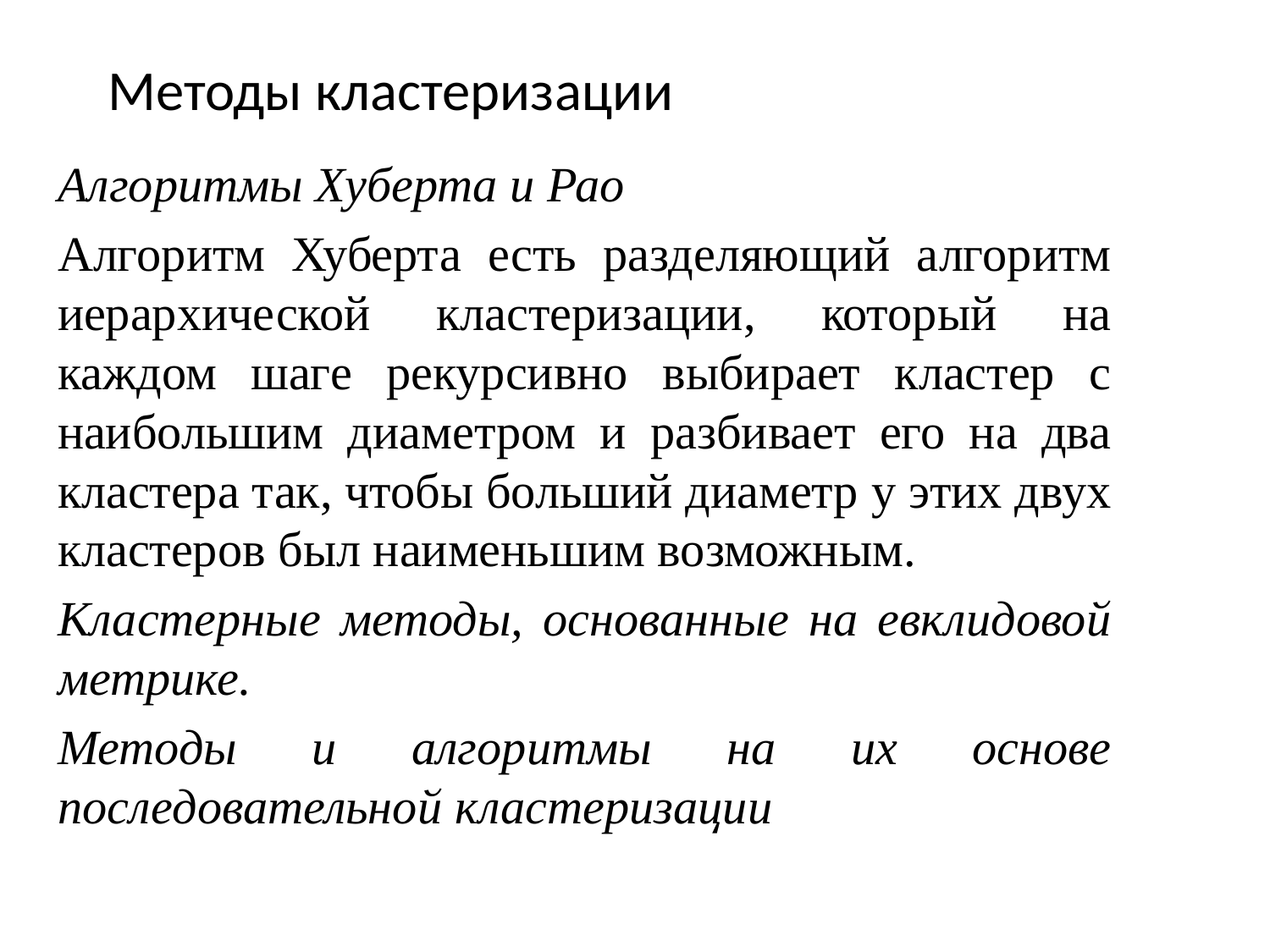

# Методы кластеризации
Алгоритмы Хуберта и Рао
Алгоритм Хуберта есть разделяющий алгоритм иерархической кластеризации, который на каждом шаге рекурсивно выбирает кластер с наибольшим диаметром и разбивает его на два кластера так, чтобы больший диаметр у этих двух кластеров был наименьшим возможным.
Кластерные методы, основанные на евклидовой метрике.
Методы и алгоритмы на их основе последовательной кластеризации